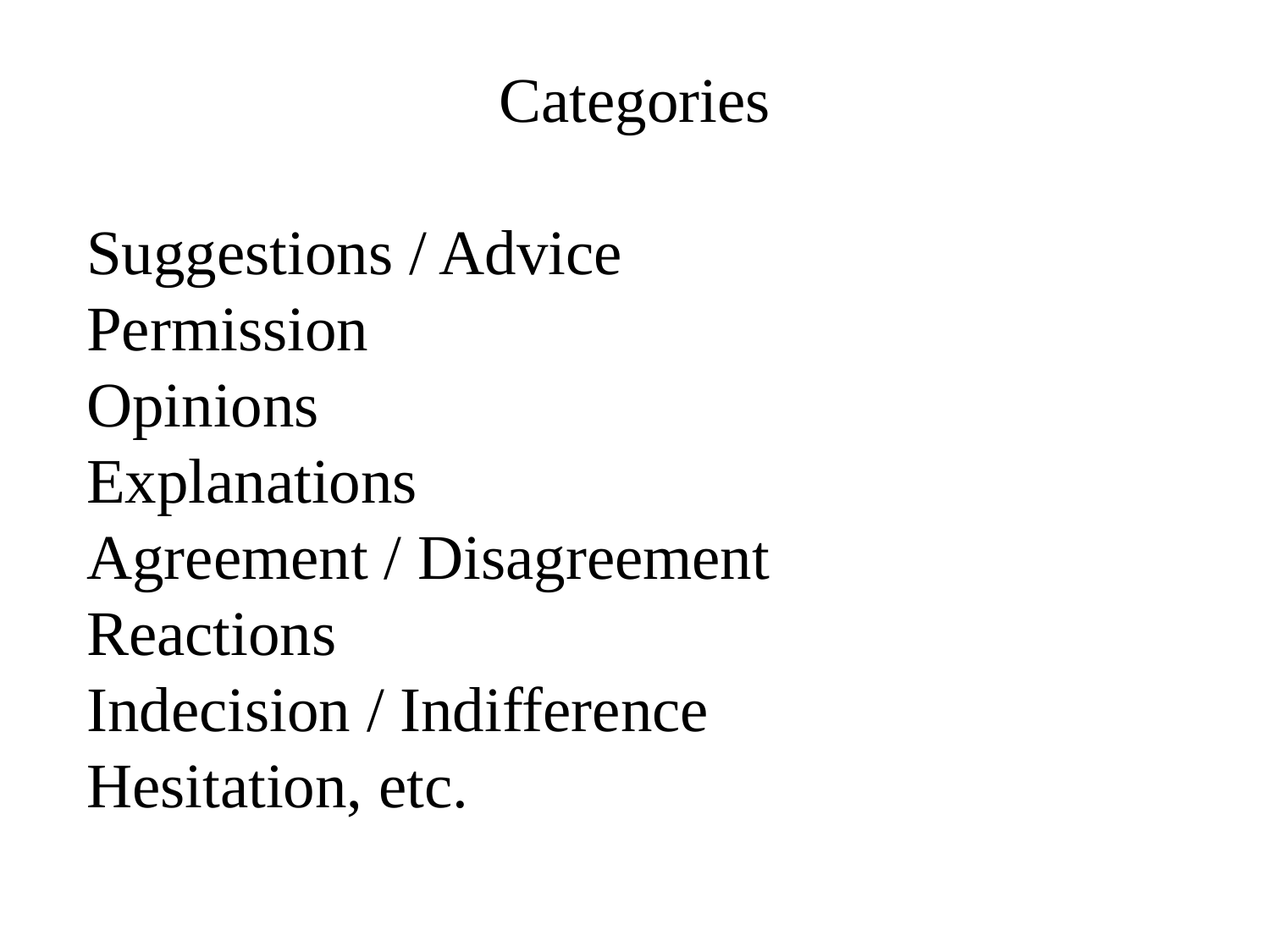

Categories

Suggestions / Advice
Permission
Opinions
Explanations
Agreement / Disagreement
Reactions
Indecision / Indifference
Hesitation, etc.